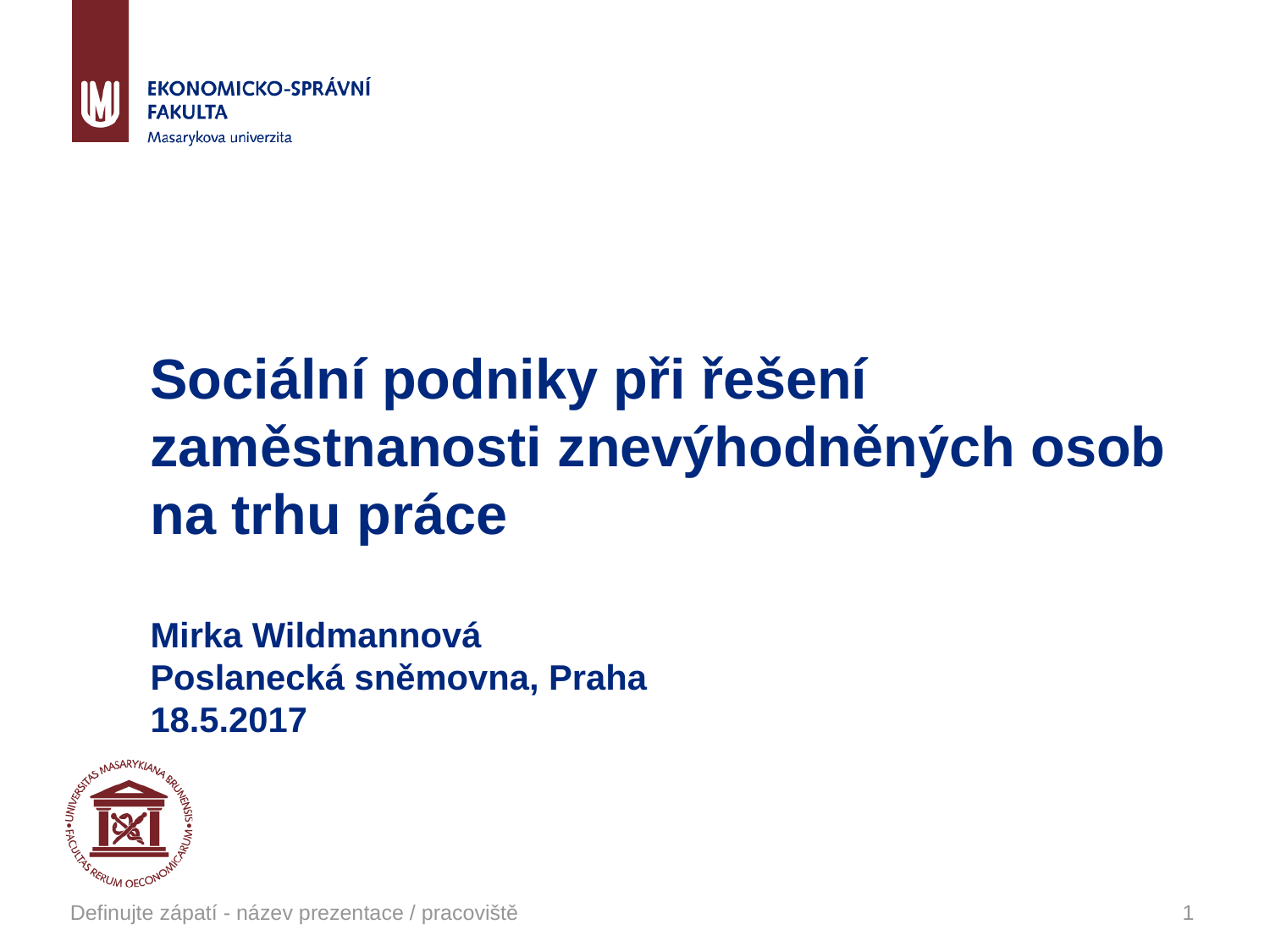

# Sociální podniky při řešení zaměstnanosti znevýhodněných osob na trhu práce Mirka Wildmannová Poslanecká sněmovna, Praha 18.5.2017
Definujte zápatí - název prezentace / pracoviště
1